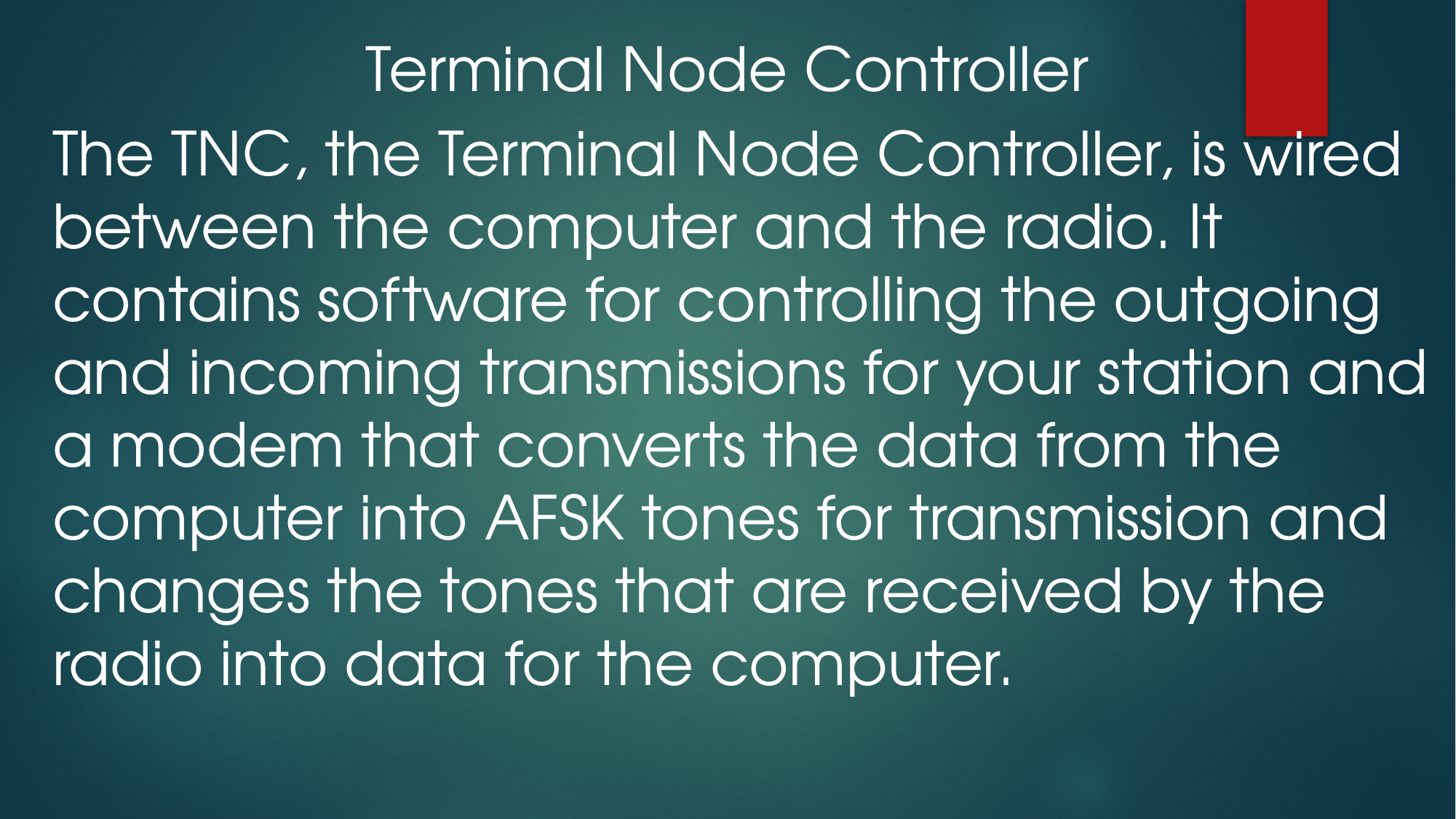

Terminal Node Controller
The TNC, the Terminal Node Controller, is wired between the computer and the radio. It contains software for controlling the outgoing and incoming transmissions for your station and a modem that converts the data from the computer into AFSK tones for transmission and changes the tones that are received by the radio into data for the computer.